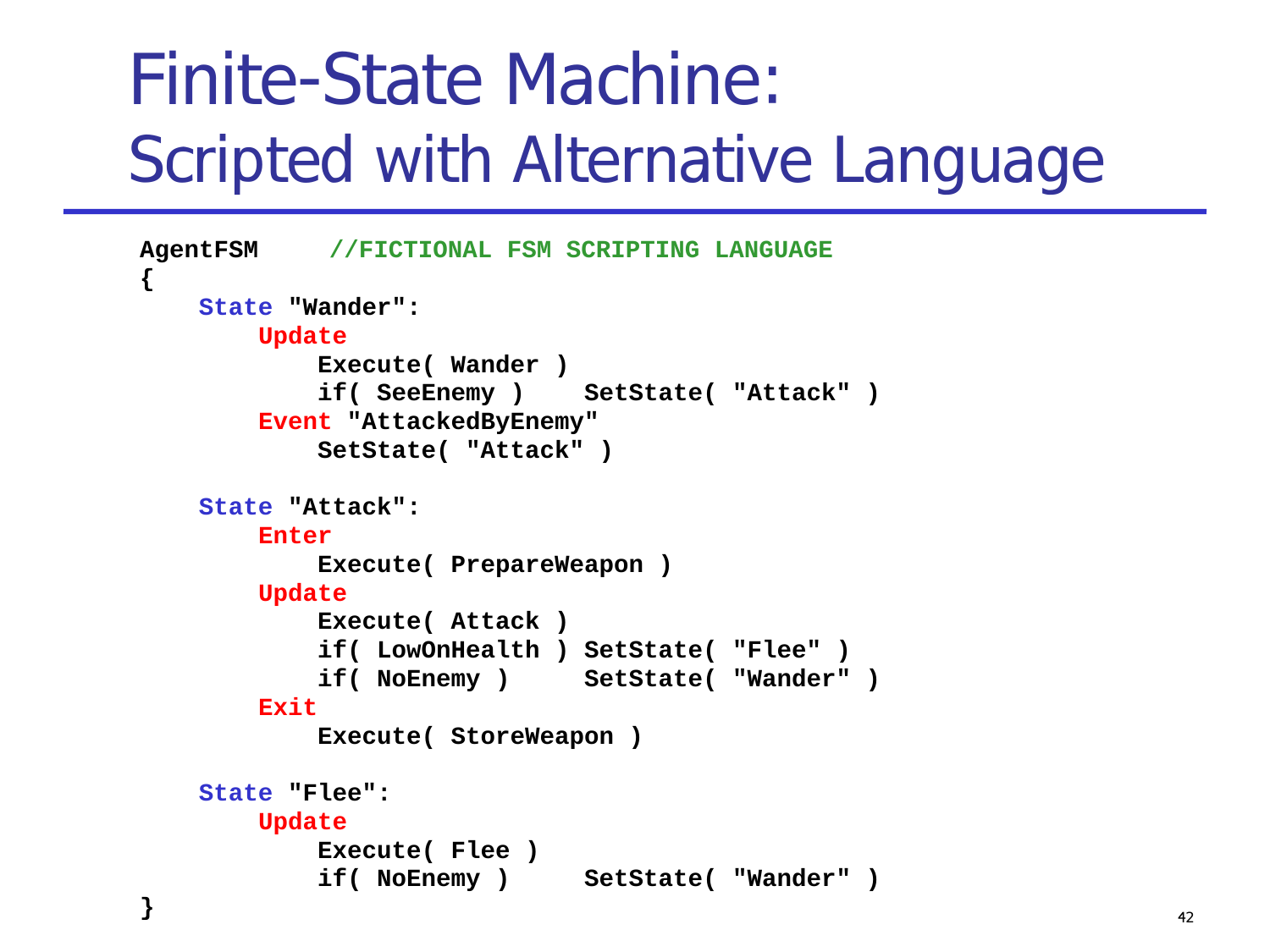

# Finite-State Machine: Scripted with Alternative Language
AgentFSM	 //FICTIONAL FSM SCRIPTING LANGUAGE
{
    State "Wander":
        Update
            Execute( Wander )
            if( SeeEnemy )    SetState( "Attack" )
        Event "AttackedByEnemy"
            SetState( "Attack" )

    State "Attack":
        Enter
            Execute( PrepareWeapon )
        Update
            Execute( Attack )
            if( LowOnHealth ) SetState( "Flee" )
            if( NoEnemy )     SetState( "Wander" )
        Exit
            Execute( StoreWeapon )

    State "Flee":
        Update
            Execute( Flee )
            if( NoEnemy )     SetState( "Wander" )
}
42